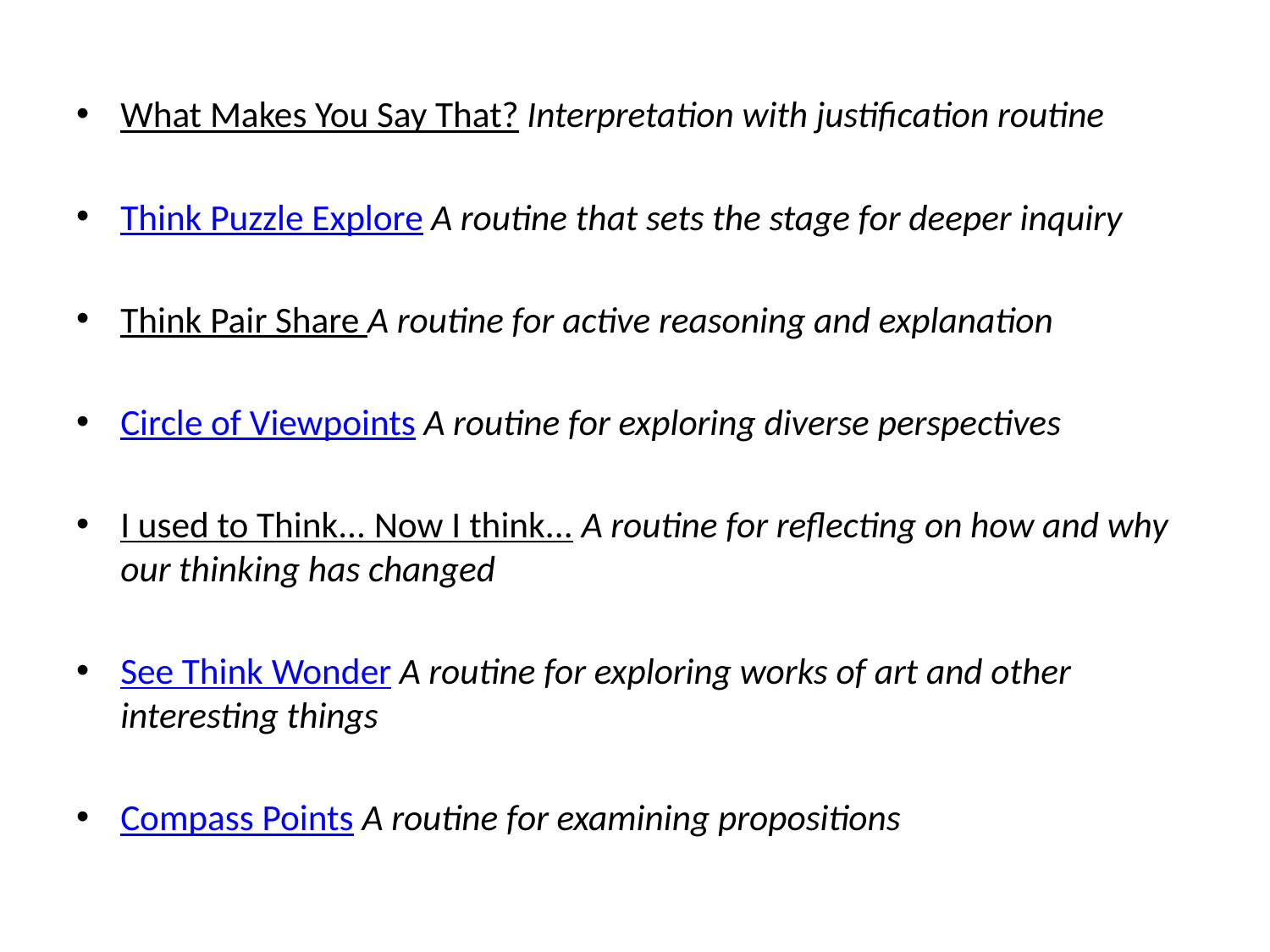

What Makes You Say That? Interpretation with justification routine

Think Puzzle Explore A routine that sets the stage for deeper inquiry

Think Pair Share A routine for active reasoning and explanation

Circle of Viewpoints A routine for exploring diverse perspectives

I used to Think... Now I think... A routine for reflecting on how and why our thinking has changed

See Think Wonder A routine for exploring works of art and other
interesting things

Compass Points A routine for examining propositions